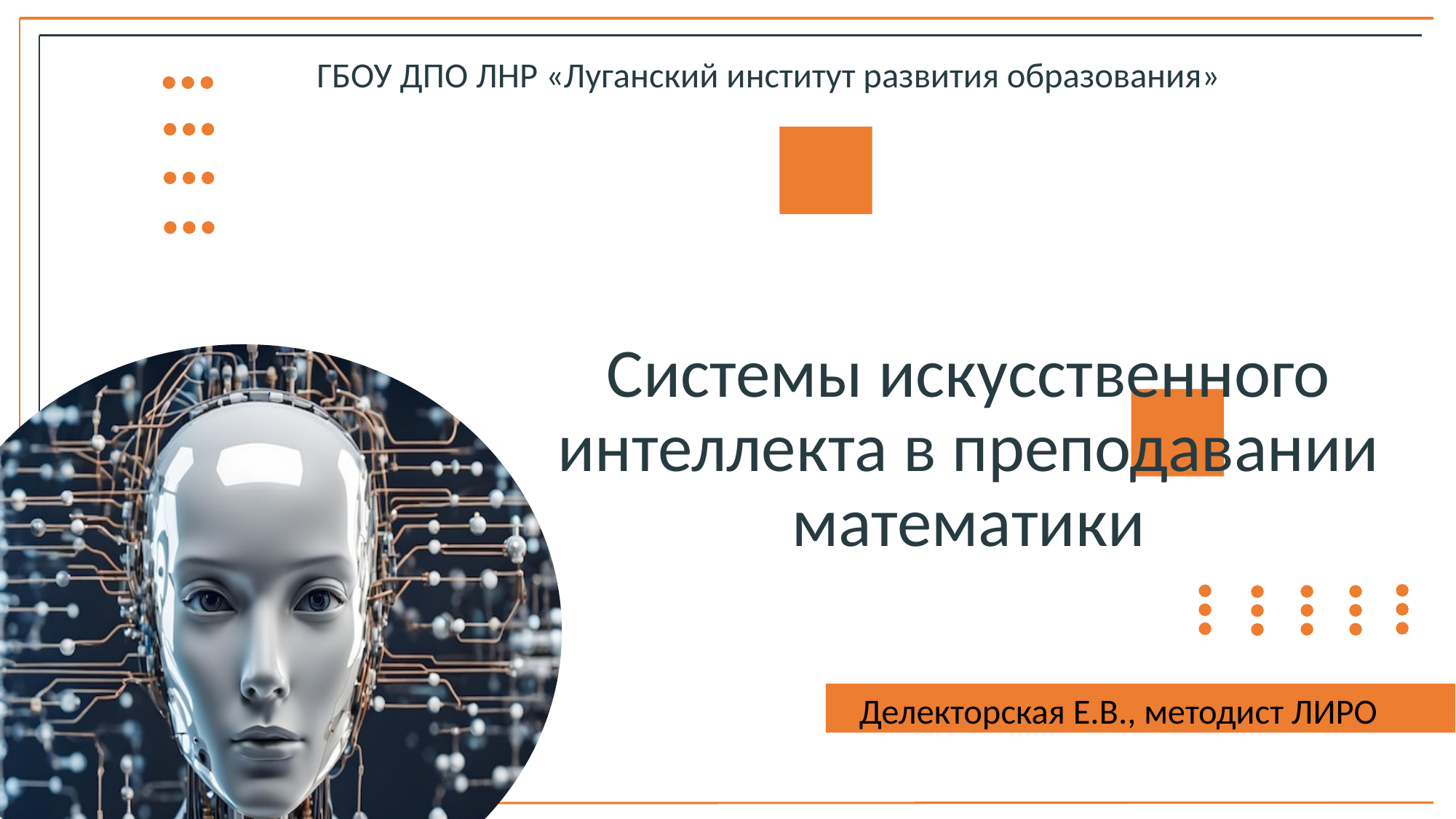

ГБОУ ДПО ЛНР «Луганский институт развития образования»

# Системы искусственного интеллекта в преподавании математики

Делекторская Е.В., методист ЛИРО